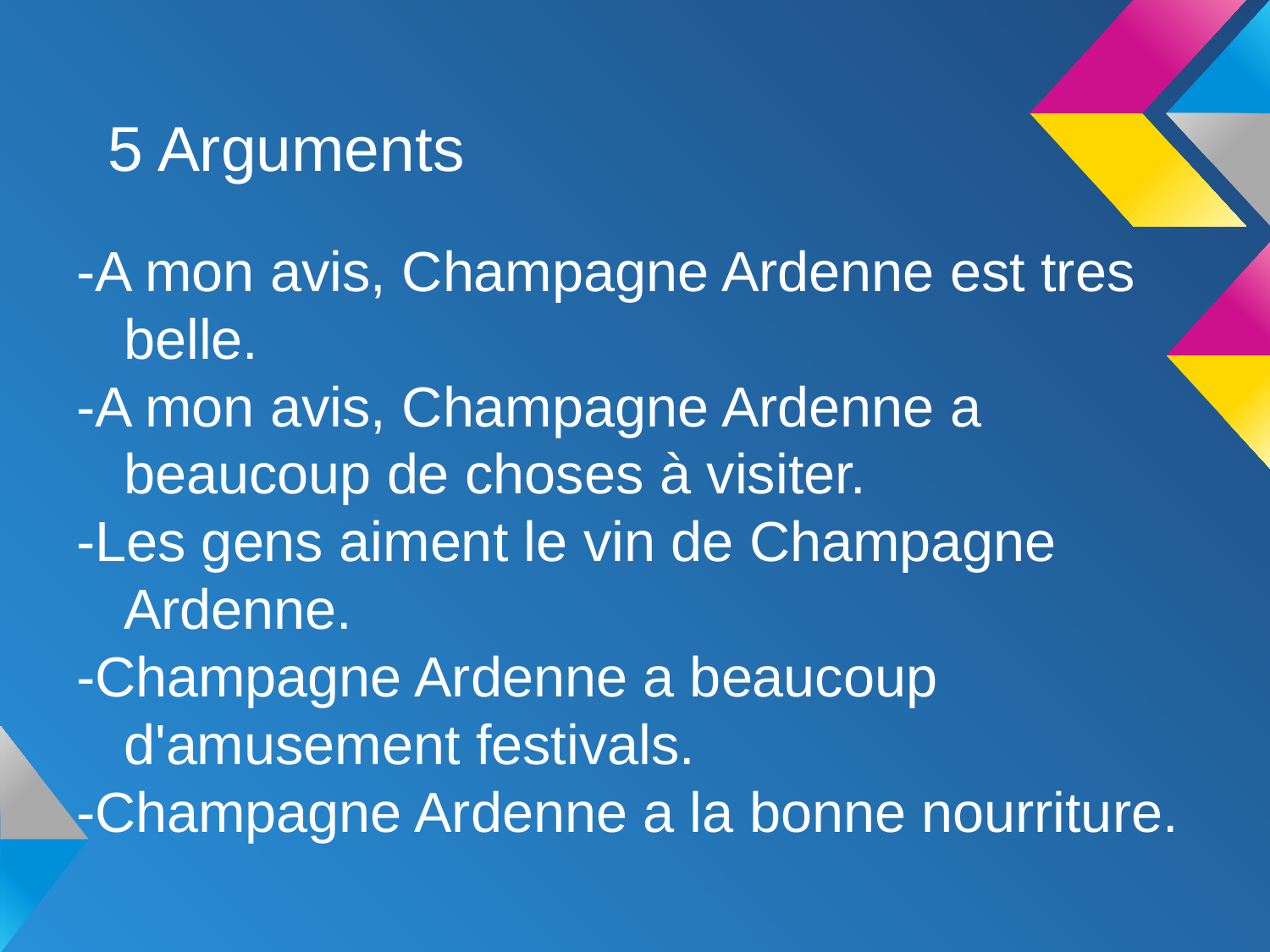

# 5 Arguments
-A mon avis, Champagne Ardenne est tres belle.
-A mon avis, Champagne Ardenne a beaucoup de choses à visiter.
-Les gens aiment le vin de Champagne Ardenne.
-Champagne Ardenne a beaucoup d'amusement festivals.
-Champagne Ardenne a la bonne nourriture.